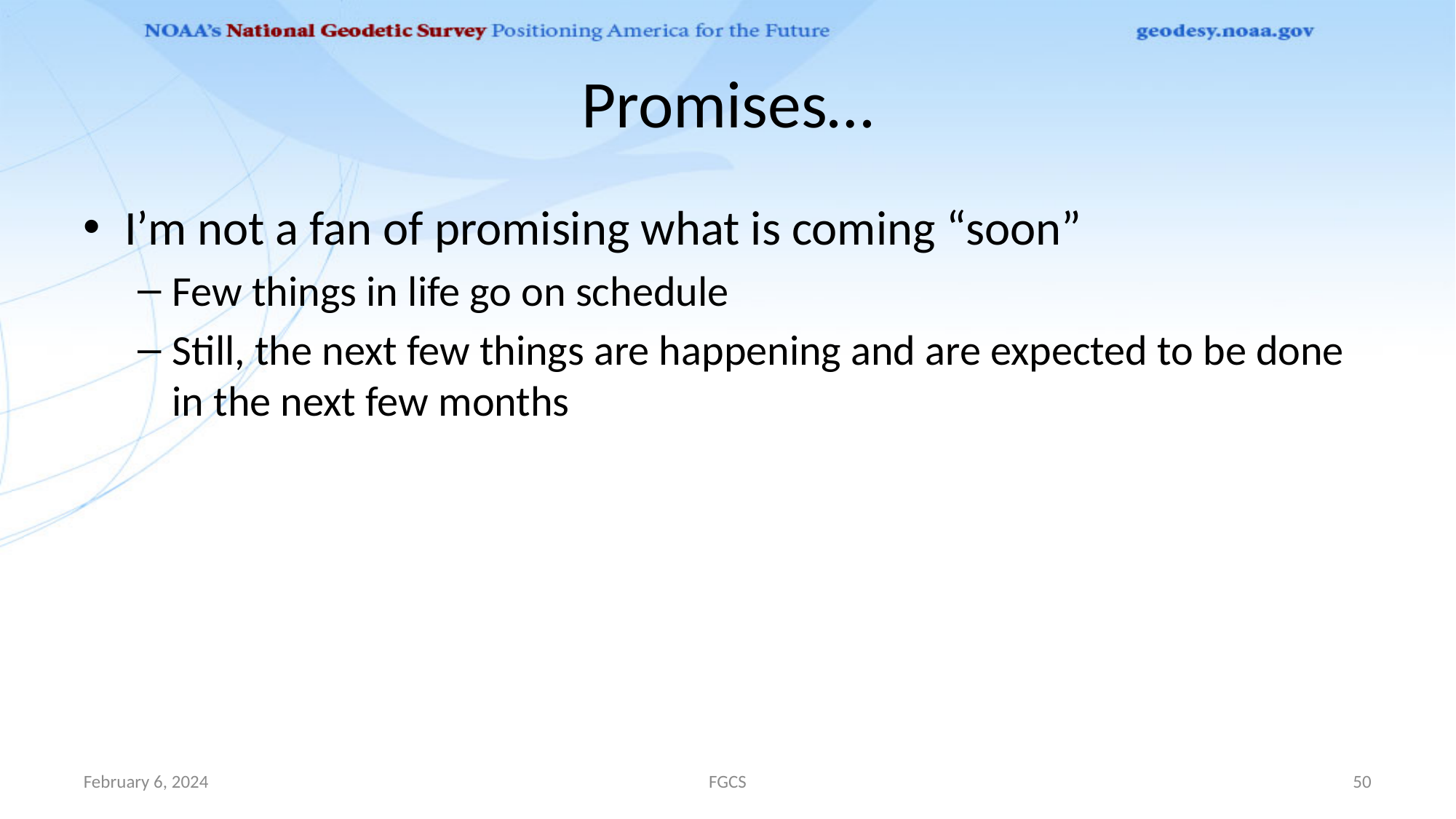

# Promises…
I’m not a fan of promising what is coming “soon”
Few things in life go on schedule
Still, the next few things are happening and are expected to be done in the next few months
February 6, 2024
FGCS
50